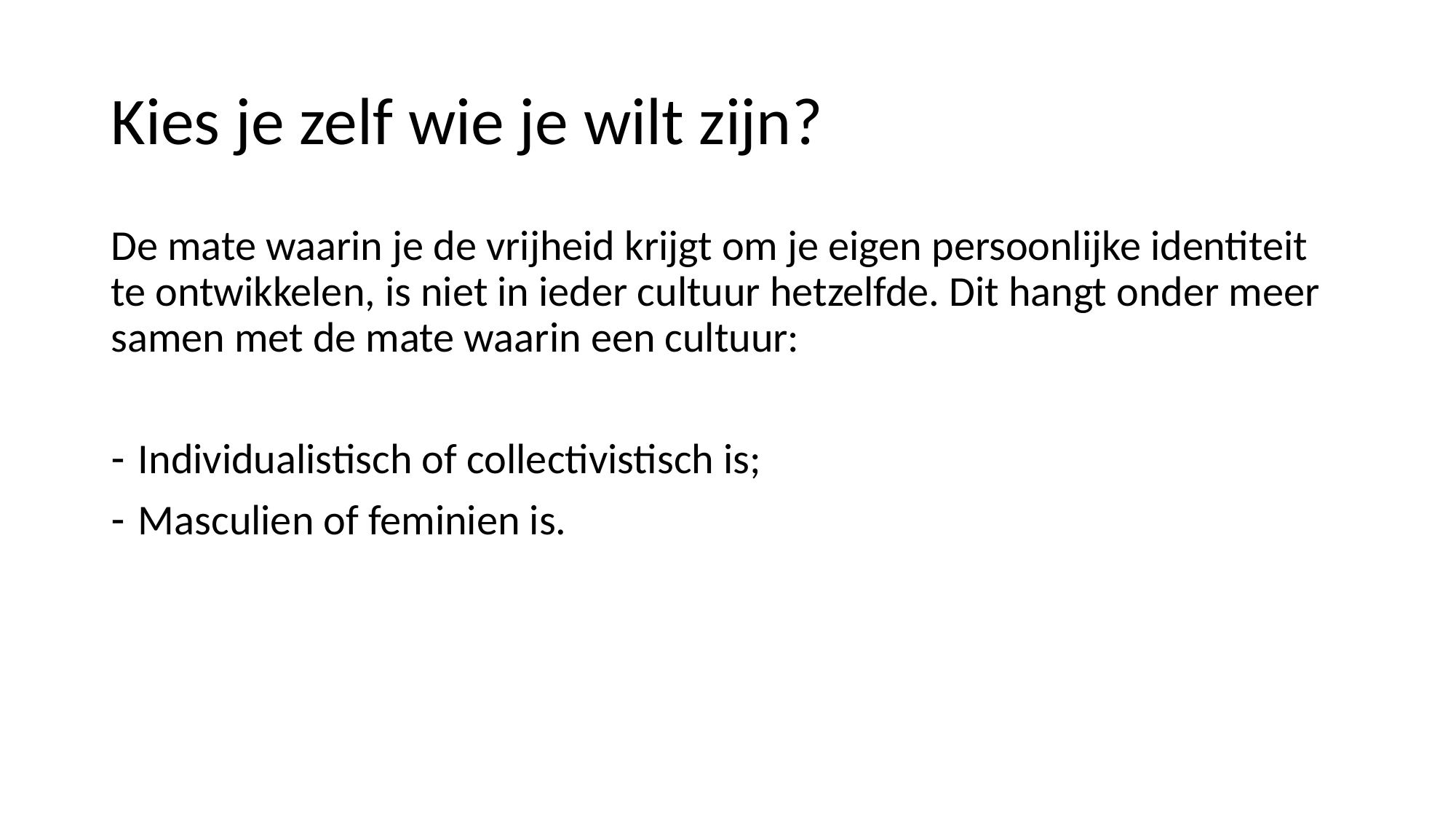

# Kies je zelf wie je wilt zijn?
De mate waarin je de vrijheid krijgt om je eigen persoonlijke identiteit te ontwikkelen, is niet in ieder cultuur hetzelfde. Dit hangt onder meer samen met de mate waarin een cultuur:

Individualistisch of collectivistisch is;
Masculien of feminien is.